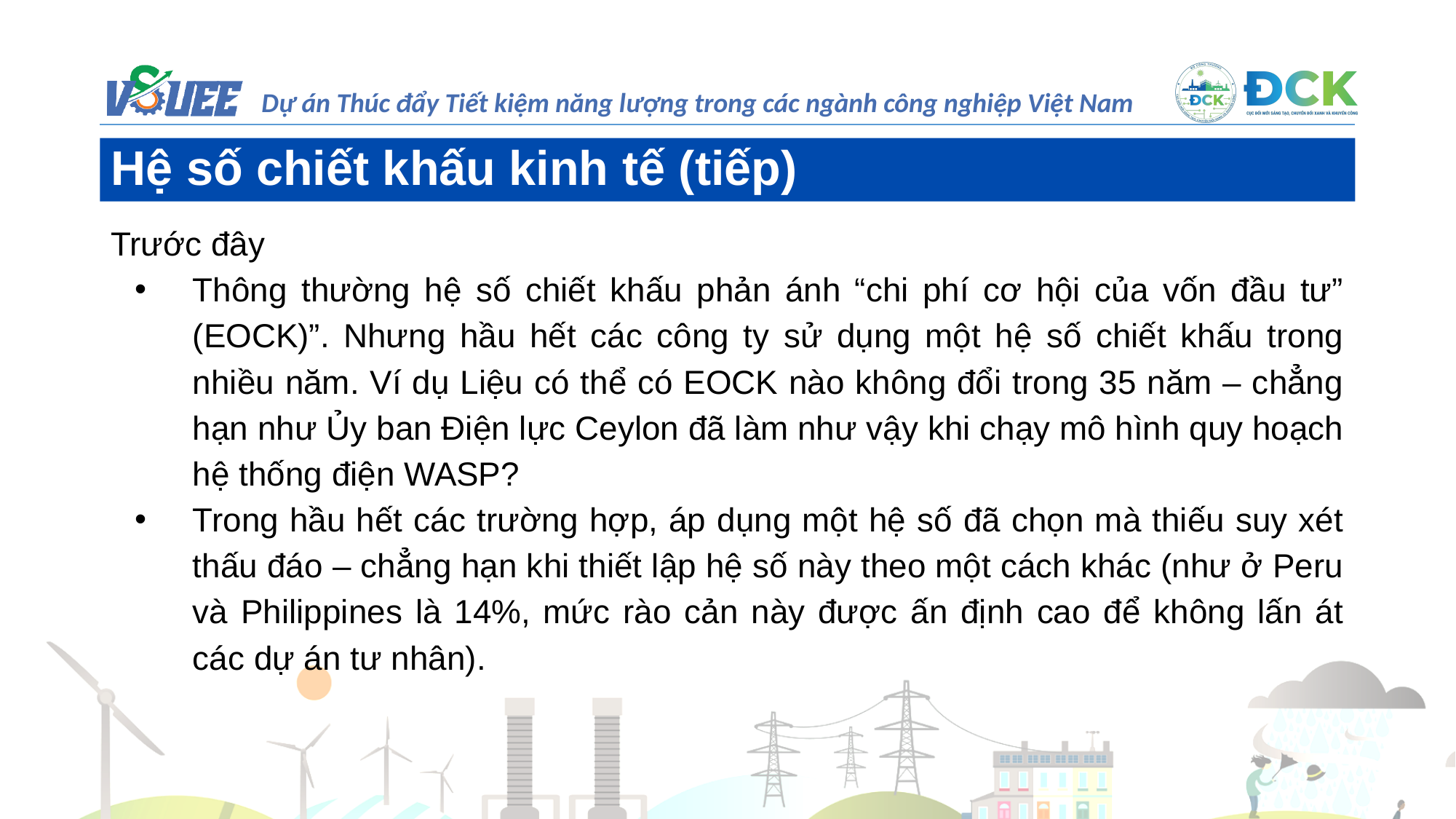

Hệ số chiết khấu kinh tế (tiếp)
Trước đây
Thông thường hệ số chiết khấu phản ánh “chi phí cơ hội của vốn đầu tư” (EOCK)”. Nhưng hầu hết các công ty sử dụng một hệ số chiết khấu trong nhiều năm. Ví dụ Liệu có thể có EOCK nào không đổi trong 35 năm – chẳng hạn như Ủy ban Điện lực Ceylon đã làm như vậy khi chạy mô hình quy hoạch hệ thống điện WASP?
Trong hầu hết các trường hợp, áp dụng một hệ số đã chọn mà thiếu suy xét thấu đáo – chẳng hạn khi thiết lập hệ số này theo một cách khác (như ở Peru và Philippines là 14%, mức rào cản này được ấn định cao để không lấn át các dự án tư nhân).